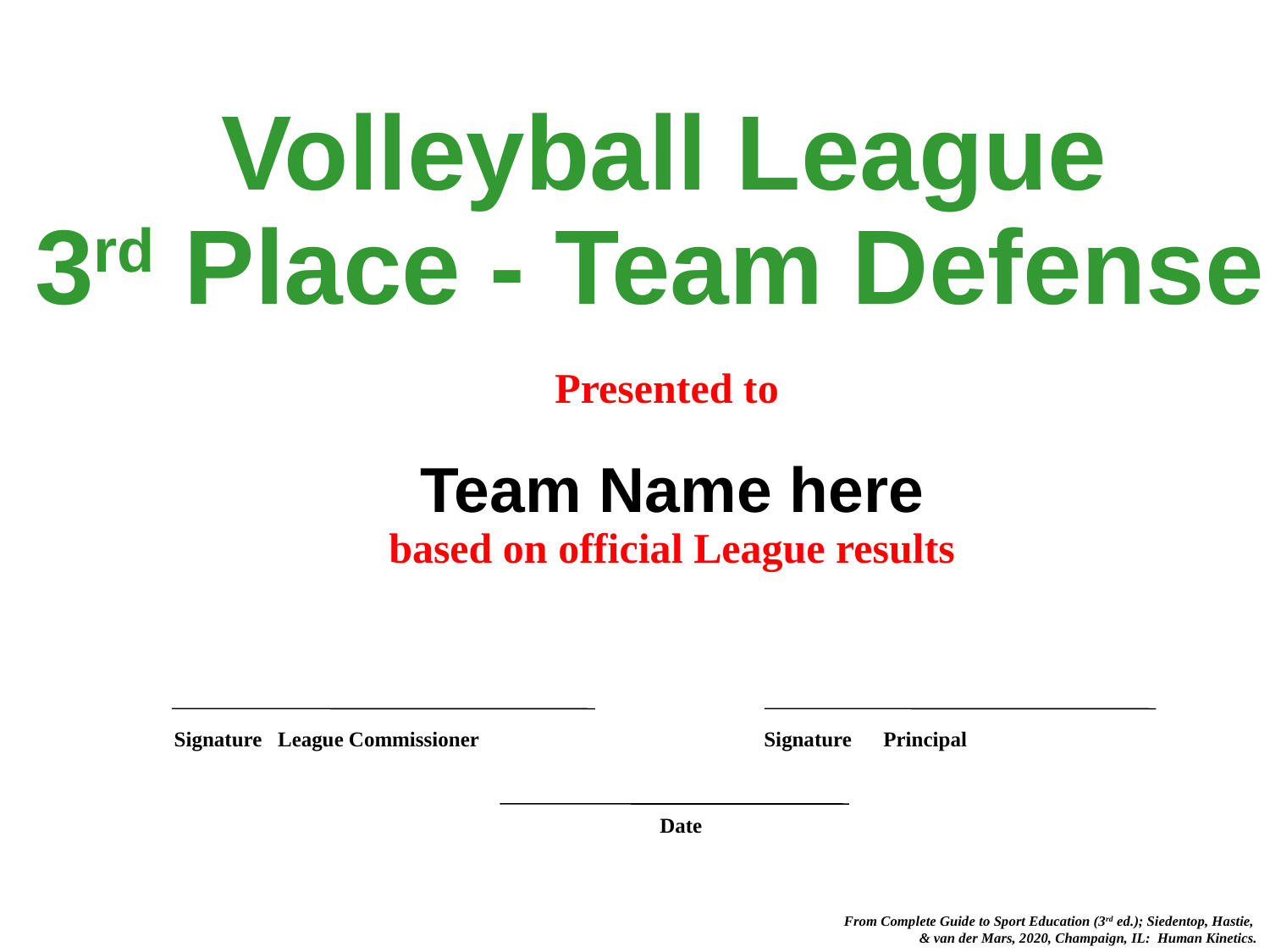

Volleyball League
3rd Place - Team Defense
Presented to

Team Name here
based on official League results

Signature   League Commissioner
Signature      Principal

Date